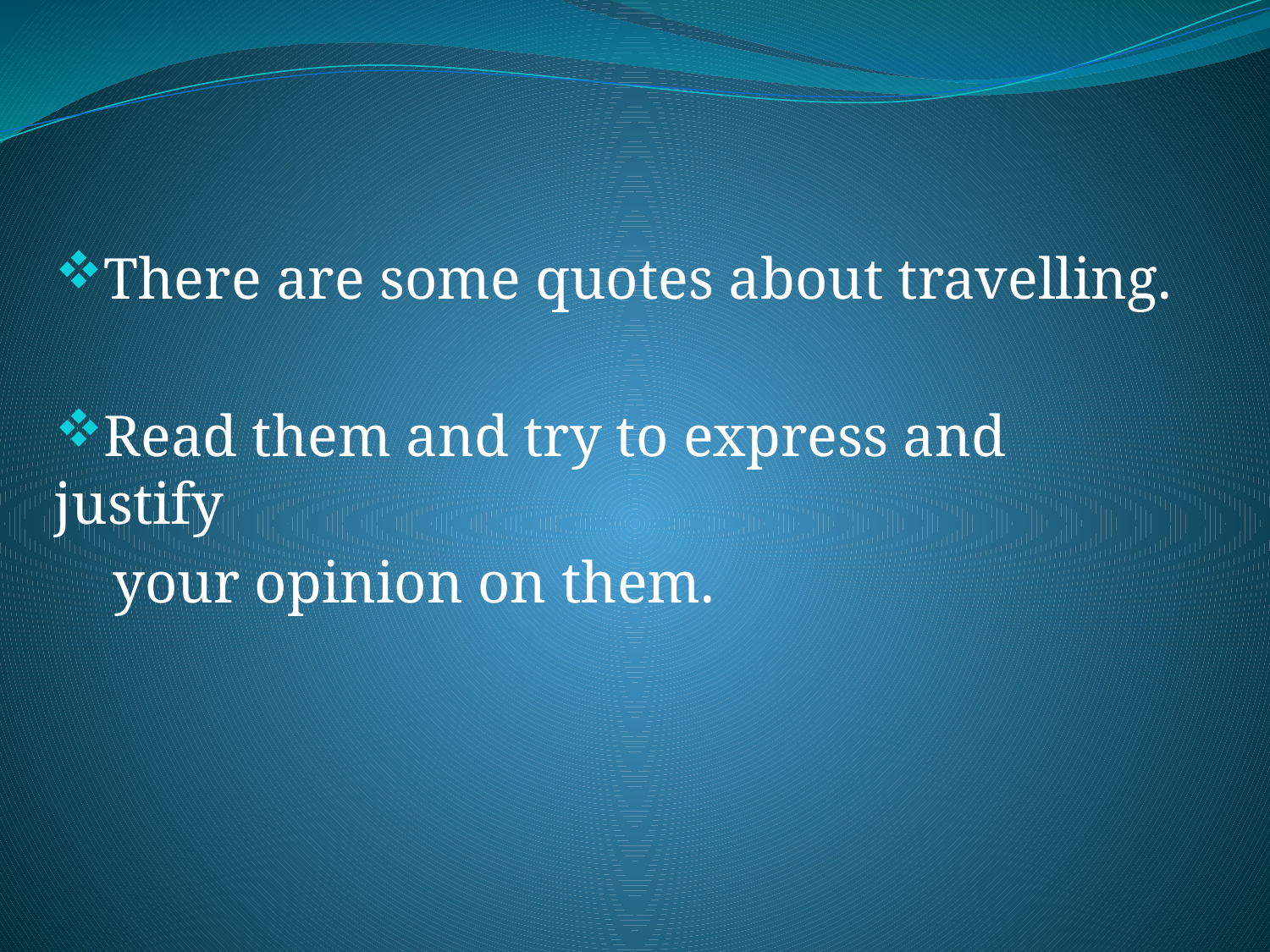

There are some quotes about travelling.

Read them and try to express and justify
    your opinion on them.